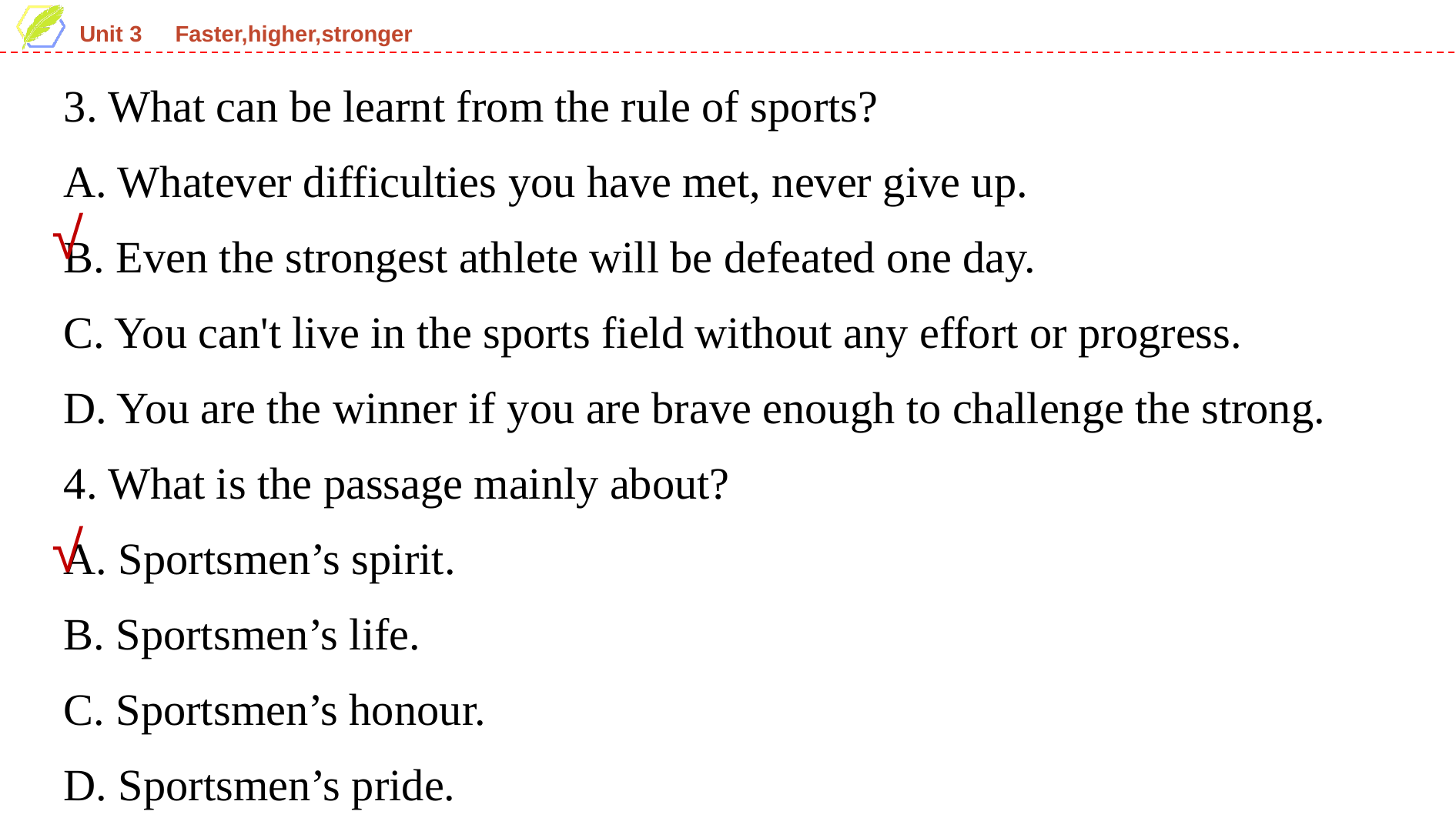

3. What can be learnt from the rule of sports?
A. Whatever difficulties you have met, never give up.
B. Even the strongest athlete will be defeated one day.
C. You can't live in the sports field without any effort or progress.
D. You are the winner if you are brave enough to challenge the strong.
4. What is the passage mainly about?
A. Sportsmen’s spirit.
B. Sportsmen’s life.
C. Sportsmen’s honour.
D. Sportsmen’s pride.

√
√